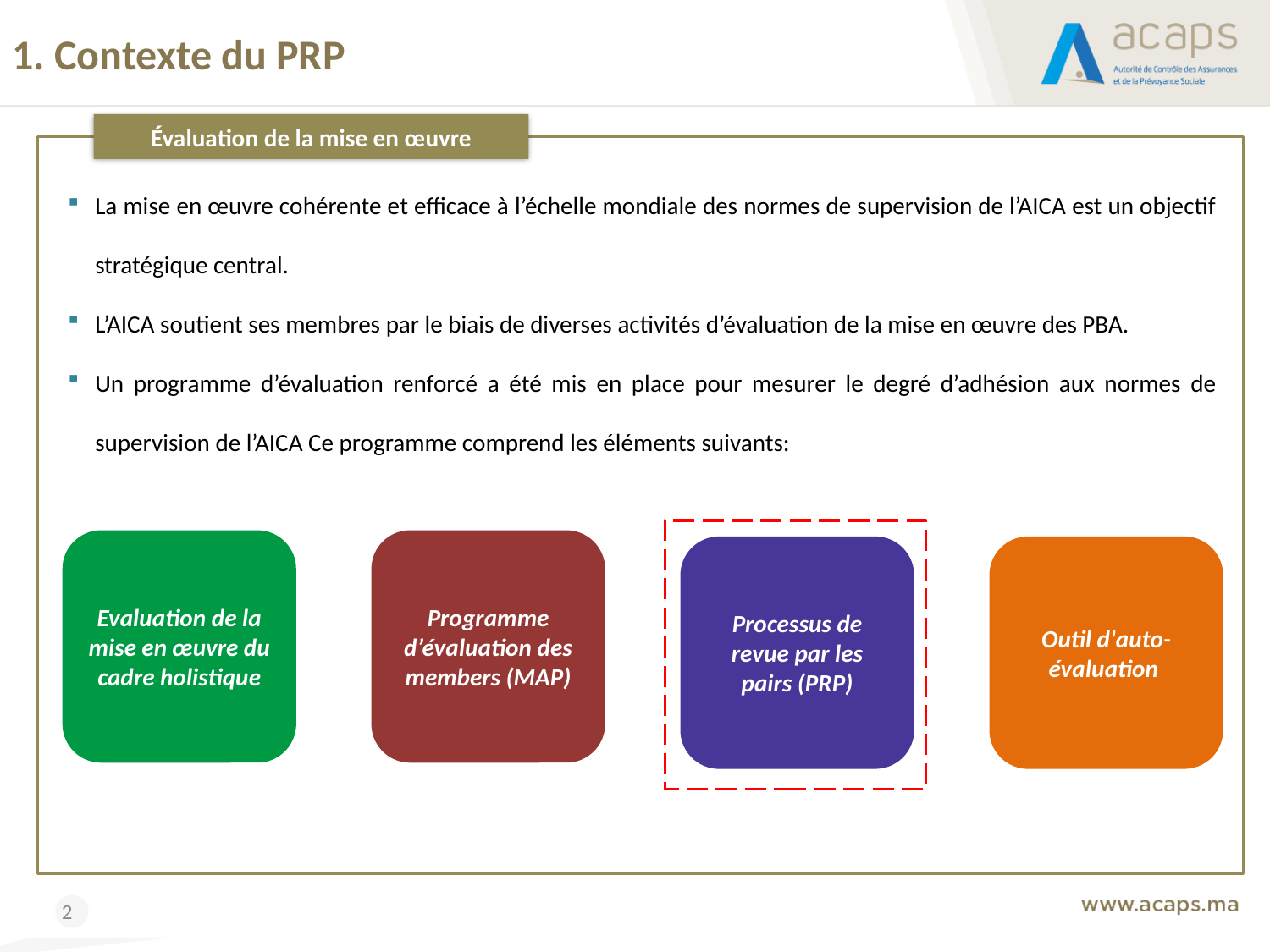

1. Contexte du PRP
Évaluation de la mise en œuvre

La mise en œuvre cohérente et efficace à l’échelle mondiale des normes de supervision de l’AICA est un objectif stratégique central.
L’AICA soutient ses membres par le biais de diverses activités d’évaluation de la mise en œuvre des PBA.
Un programme d’évaluation renforcé a été mis en place pour mesurer le degré d’adhésion aux normes de supervision de l’AICA Ce programme comprend les éléments suivants:

Evaluation de la mise en œuvre du cadre holistique
Programme d’évaluation des members (MAP)
Processus de revue par les pairs (PRP)
Outil d'auto-évaluation
       2